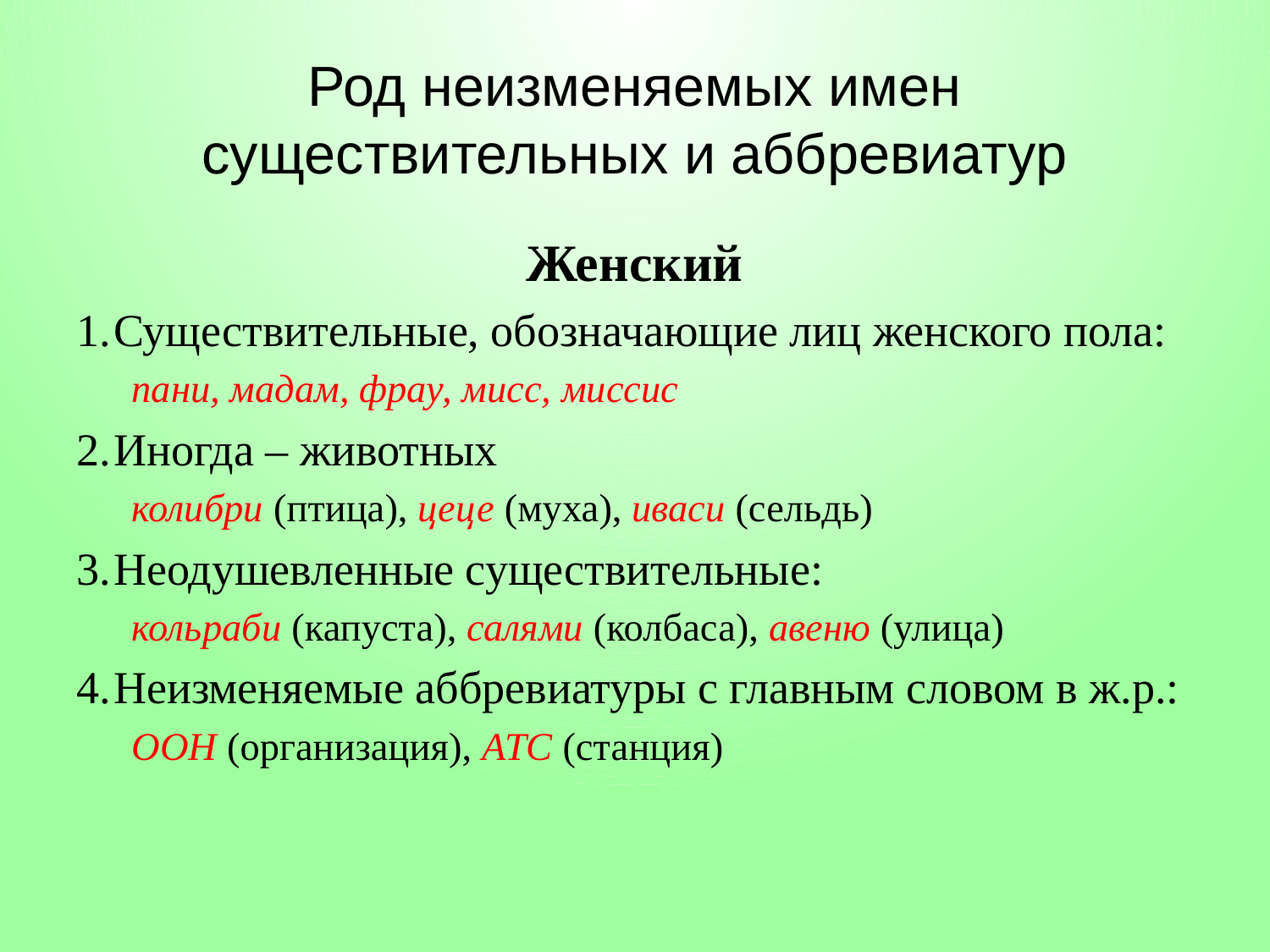

# Род неизменяемых имен существительных и аббревиатур
Женский
Существительные, обозначающие лиц женского пола:
пани, мадам, фрау, мисс, миссис
Иногда – животных
колибри (птица), цеце (муха), иваси (сельдь)
Неодушевленные существительные:
кольраби (капуста), салями (колбаса), авеню (улица)
Неизменяемые аббревиатуры с главным словом в ж.р.:
ООН (организация), АТС (станция)